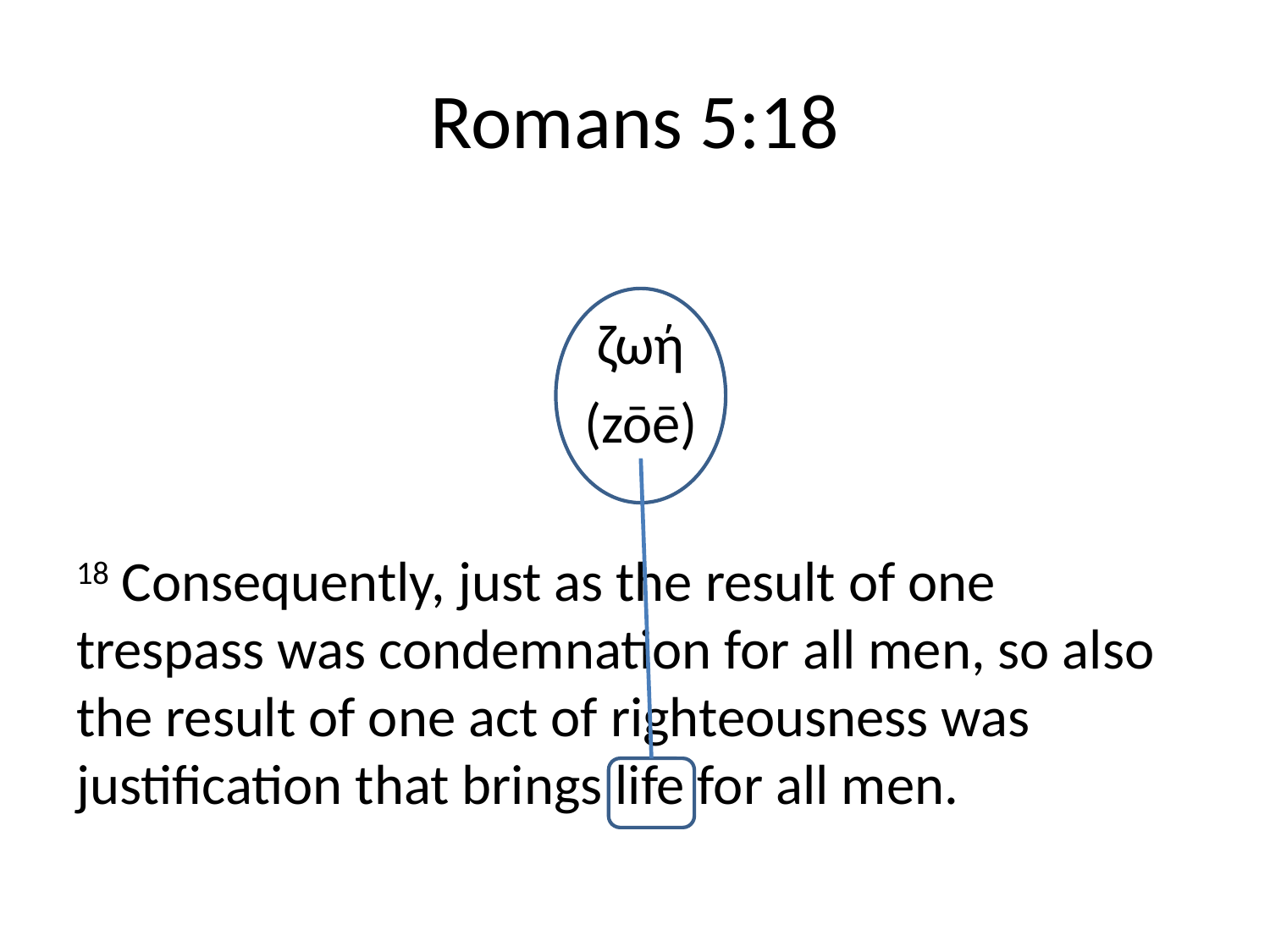

# Romans 5:18

				 ζωή
				(zōē)

18 Consequently, just as the result of one trespass was condemnation for all men, so also the result of one act of righteousness was justification that brings life for all men.